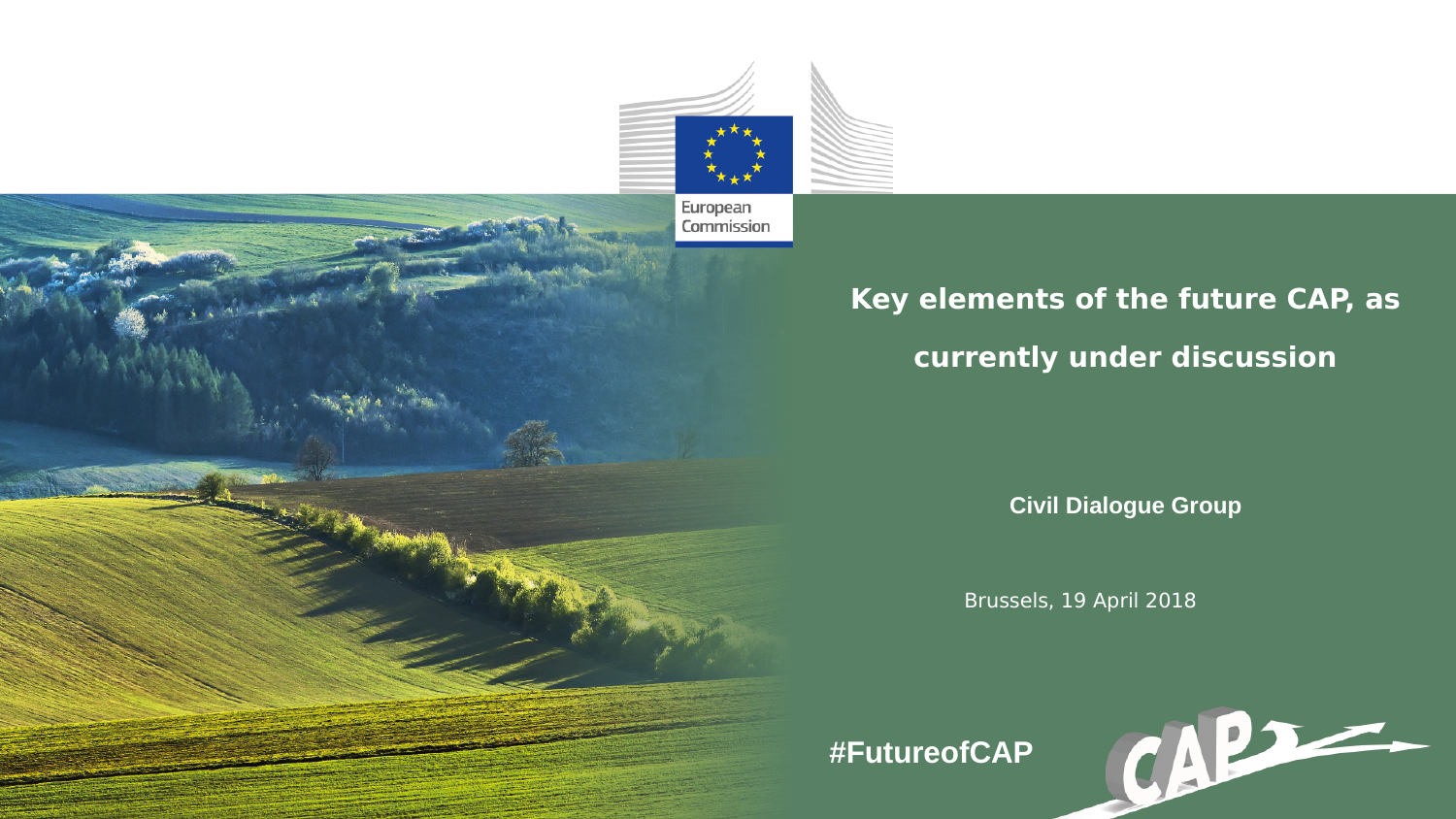

Key elements of the future CAP, as currently under discussion

Civil Dialogue Group

Brussels, 19 April 2018

#FutureofCAP